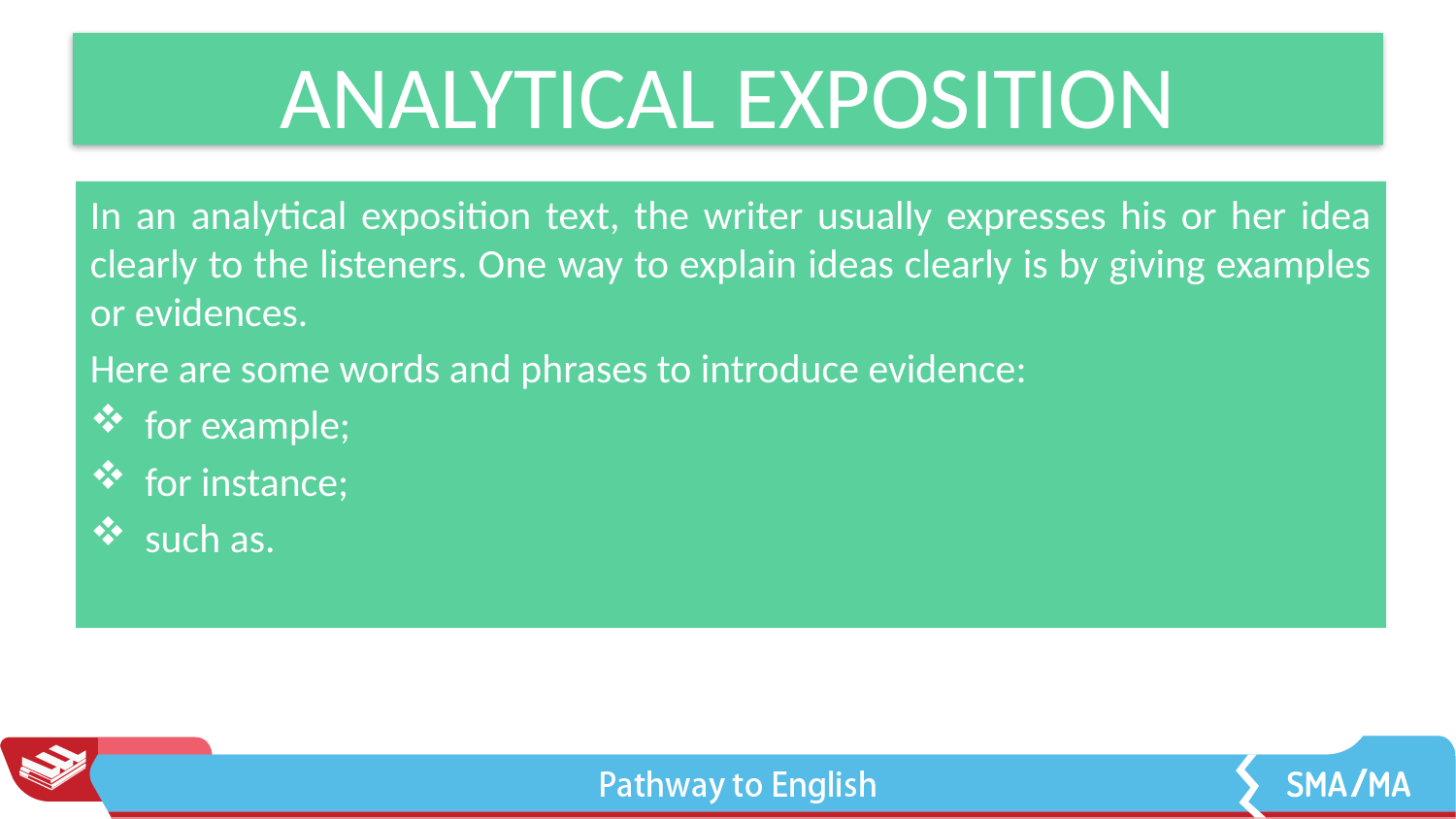

# ANALYTICAL EXPOSITION
In an analytical exposition text, the writer usually expresses his or her idea clearly to the listeners. One way to explain ideas clearly is by giving examples or evidences.
Here are some words and phrases to introduce evidence:
for example;
for instance;
such as.